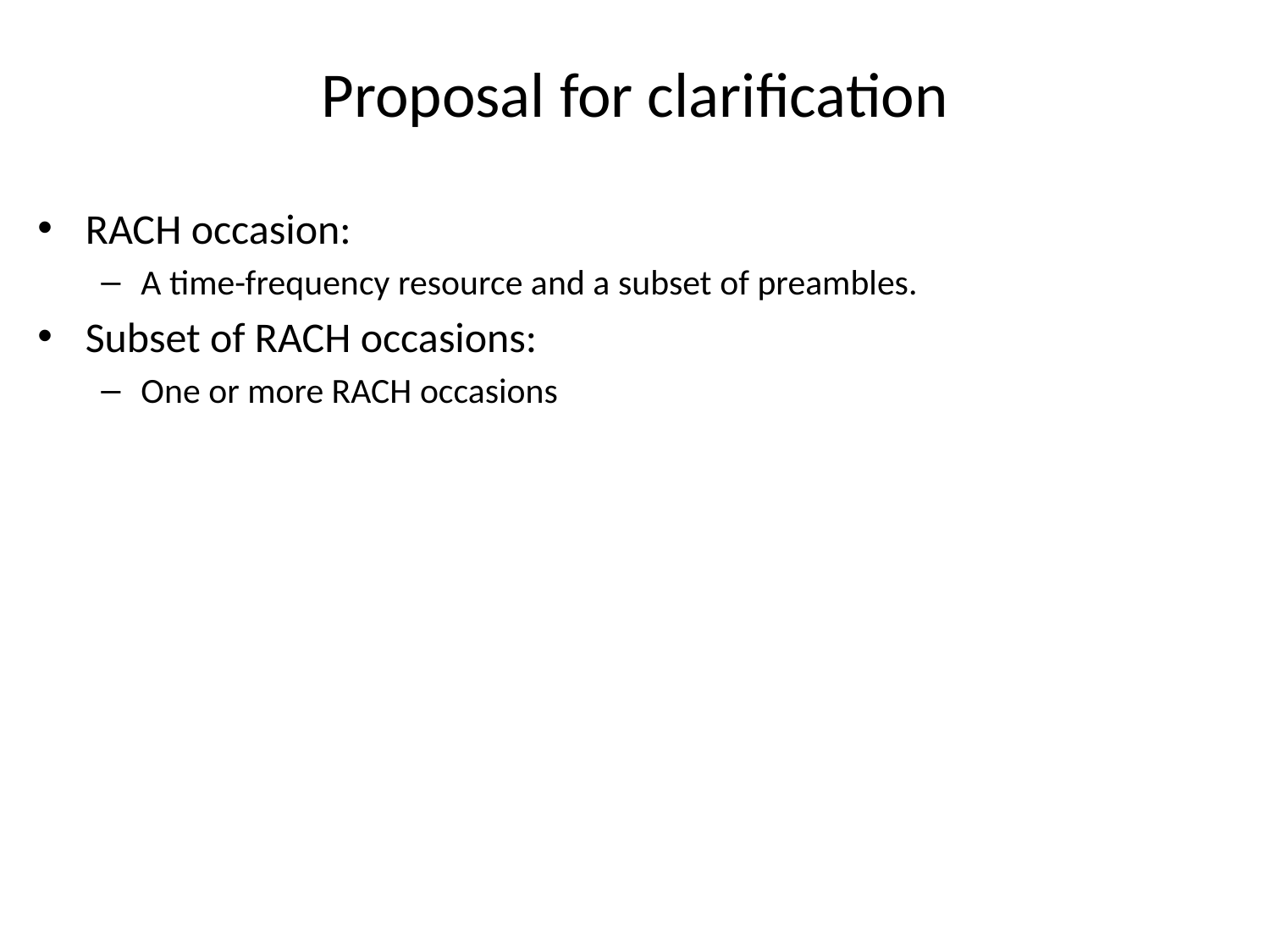

# Proposal for clarification

RACH occasion:
A time-frequency resource and a subset of preambles.
Subset of RACH occasions:
One or more RACH occasions